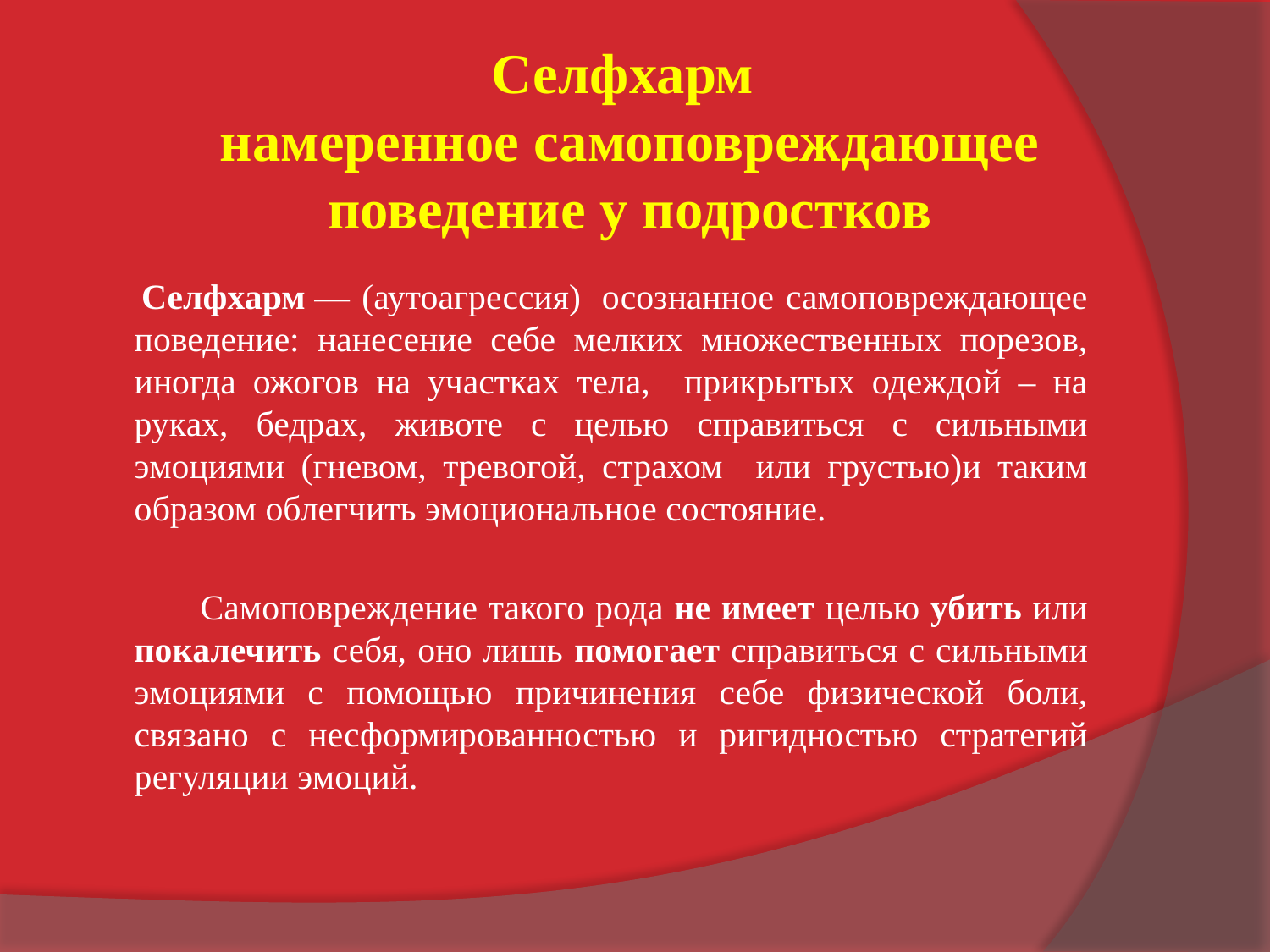

# Селфхарм намеренное самоповреждающее поведение у подростков
     Селфхарм — (аутоагрессия)  осознанное самоповреждающее поведение: нанесение себе мелких множественных порезов, иногда ожогов на участках тела,  прикрытых одеждой – на руках, бедрах, животе с целью справиться с сильными эмоциями (гневом, тревогой, страхом  или грустью)и таким образом облегчить эмоциональное состояние.

           Самоповреждение такого рода не имеет целью убить или покалечить себя, оно лишь помогает справиться с сильными эмоциями с помощью причинения себе физической боли, связано с несформированностью и ригидностью стратегий регуляции эмоций.